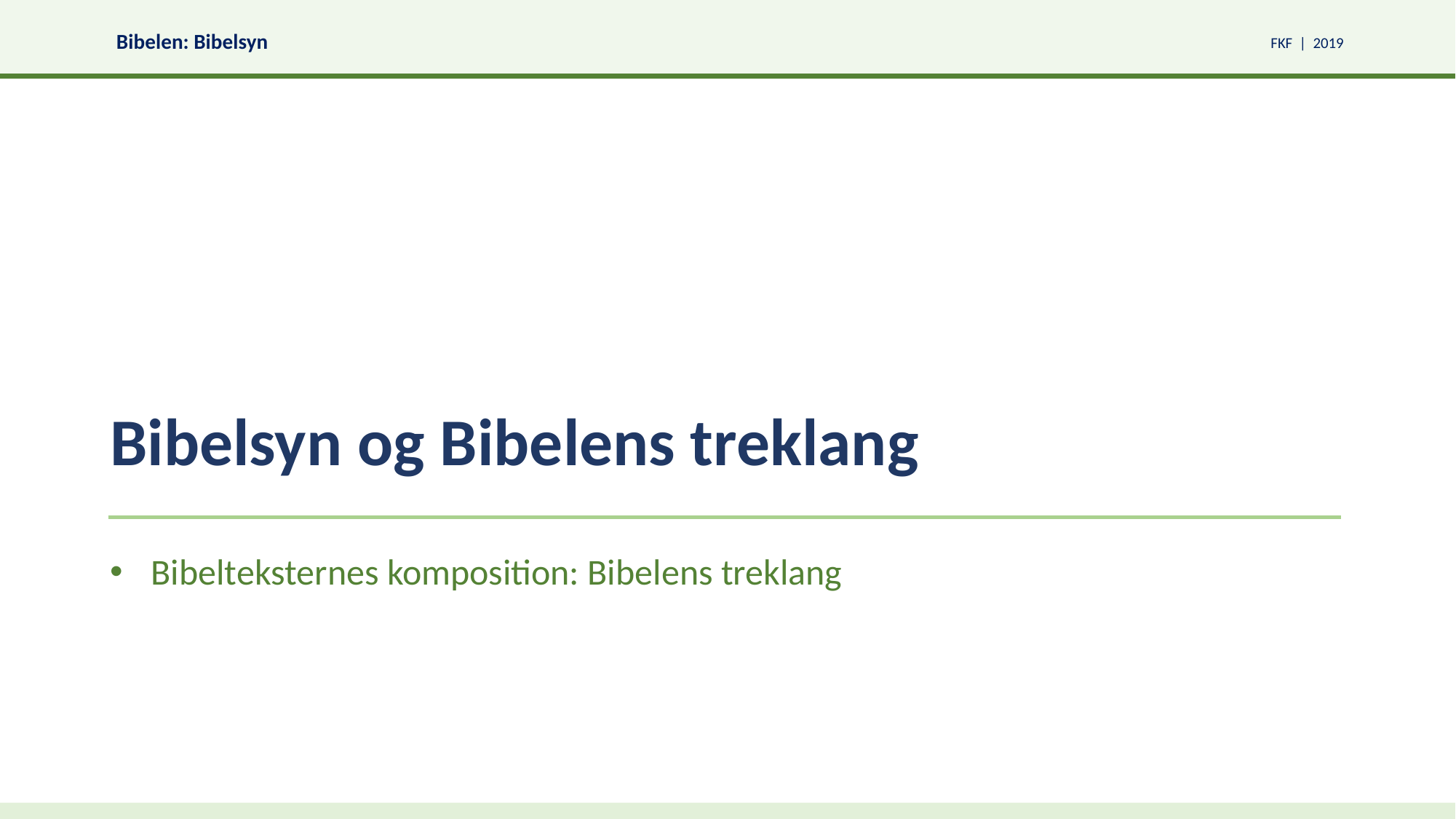

# Bibelsyn og Bibelens treklang
Bibelteksternes komposition: Bibelens treklang